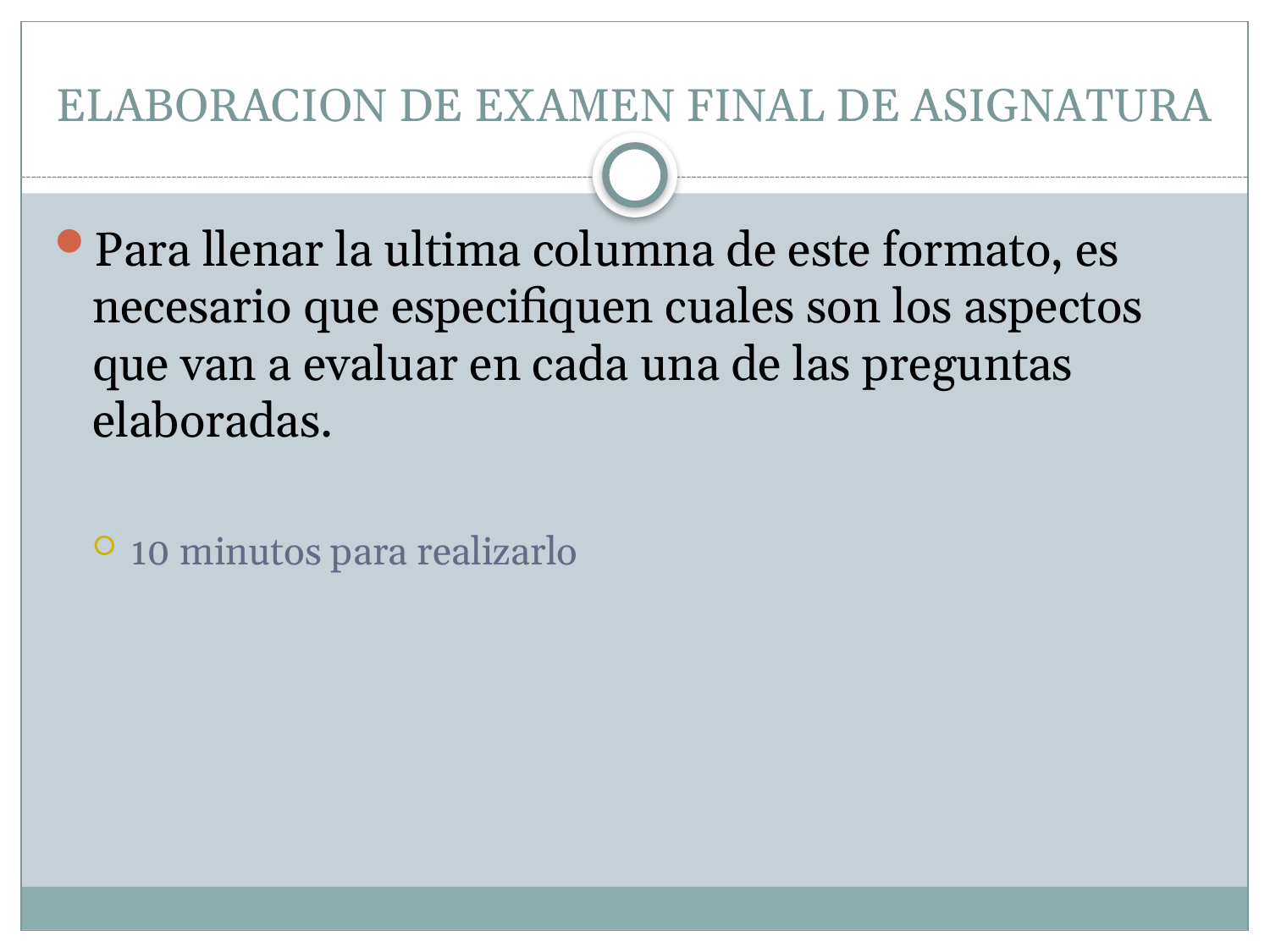

# ELABORACION DE EXAMEN FINAL DE ASIGNATURA
Para llenar la ultima columna de este formato, es necesario que especifiquen cuales son los aspectos que van a evaluar en cada una de las preguntas elaboradas.

10 minutos para realizarlo